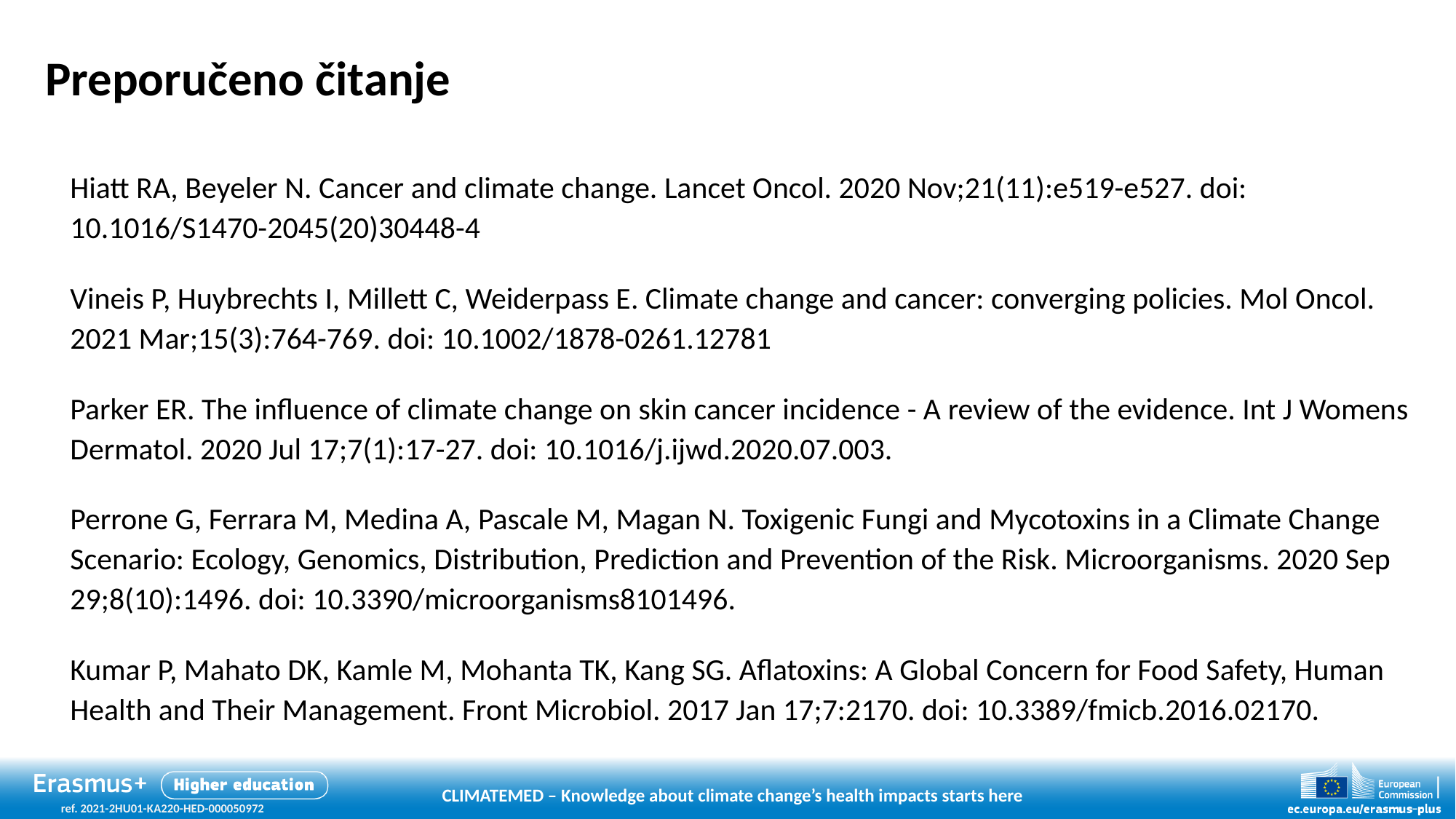

# Preporučeno čitanje
Hiatt RA, Beyeler N. Cancer and climate change. Lancet Oncol. 2020 Nov;21(11):e519-e527. doi: 10.1016/S1470-2045(20)30448-4
Vineis P, Huybrechts I, Millett C, Weiderpass E. Climate change and cancer: converging policies. Mol Oncol. 2021 Mar;15(3):764-769. doi: 10.1002/1878-0261.12781
Parker ER. The influence of climate change on skin cancer incidence - A review of the evidence. Int J Womens Dermatol. 2020 Jul 17;7(1):17-27. doi: 10.1016/j.ijwd.2020.07.003.
Perrone G, Ferrara M, Medina A, Pascale M, Magan N. Toxigenic Fungi and Mycotoxins in a Climate Change Scenario: Ecology, Genomics, Distribution, Prediction and Prevention of the Risk. Microorganisms. 2020 Sep 29;8(10):1496. doi: 10.3390/microorganisms8101496.
Kumar P, Mahato DK, Kamle M, Mohanta TK, Kang SG. Aflatoxins: A Global Concern for Food Safety, Human Health and Their Management. Front Microbiol. 2017 Jan 17;7:2170. doi: 10.3389/fmicb.2016.02170.